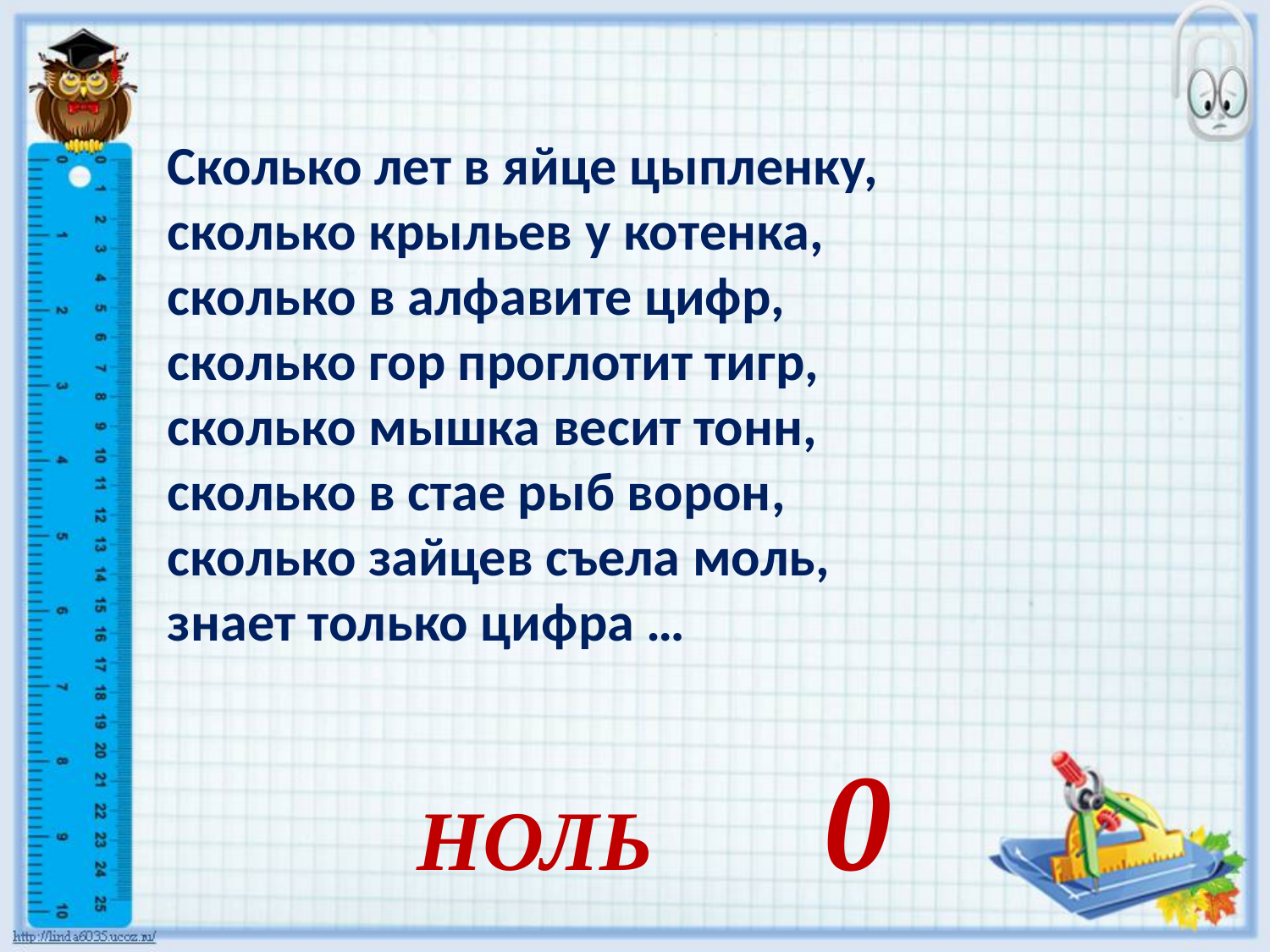

# Сколько лет в яйце цыпленку, сколько крыльев у котенка, сколько в алфавите цифр, сколько гор проглотит тигр, сколько мышка весит тонн, сколько в стае рыб ворон, сколько зайцев съела моль, знает только цифра …
        НОЛЬ        0